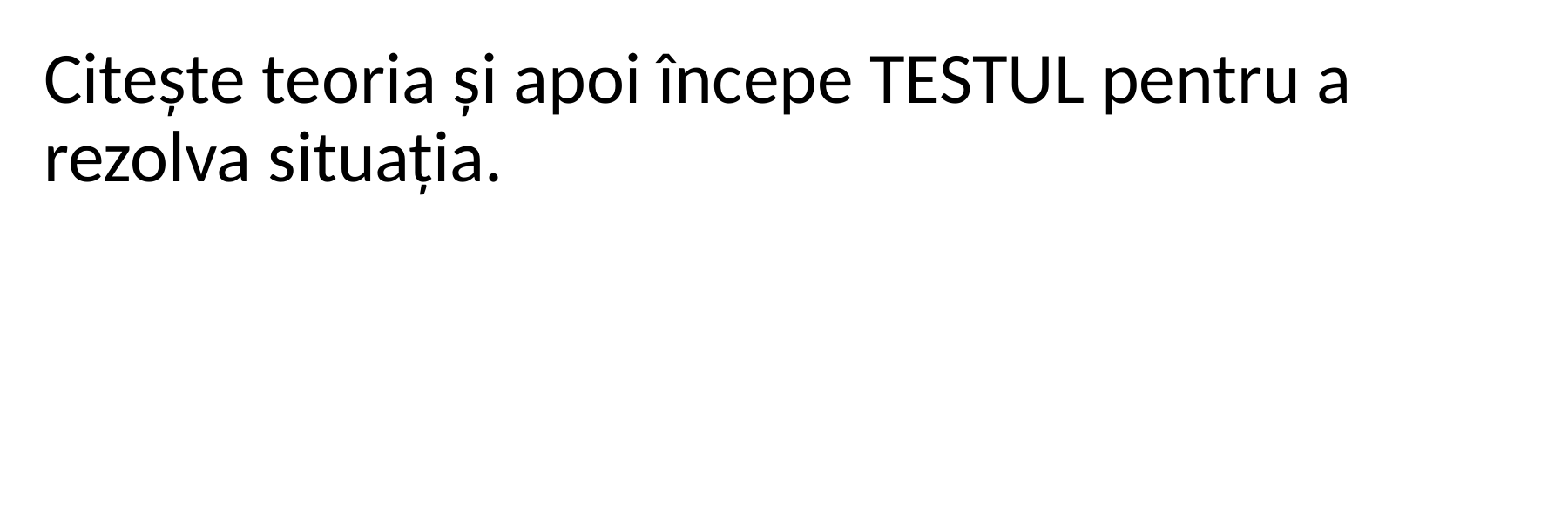

Citește teoria și apoi începe TESTUL pentru a rezolva situația.